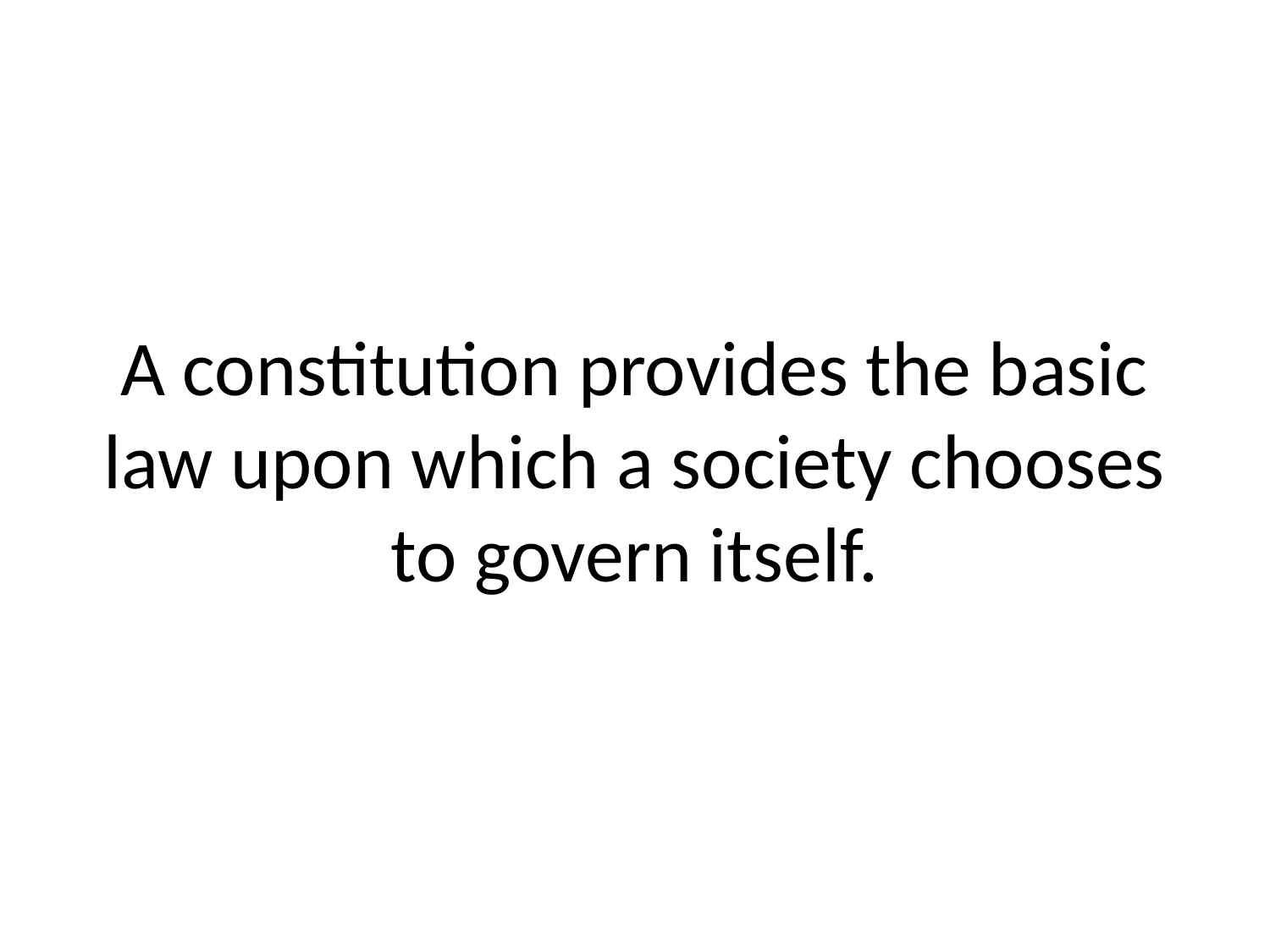

# A constitution provides the basic law upon which a society chooses to govern itself.